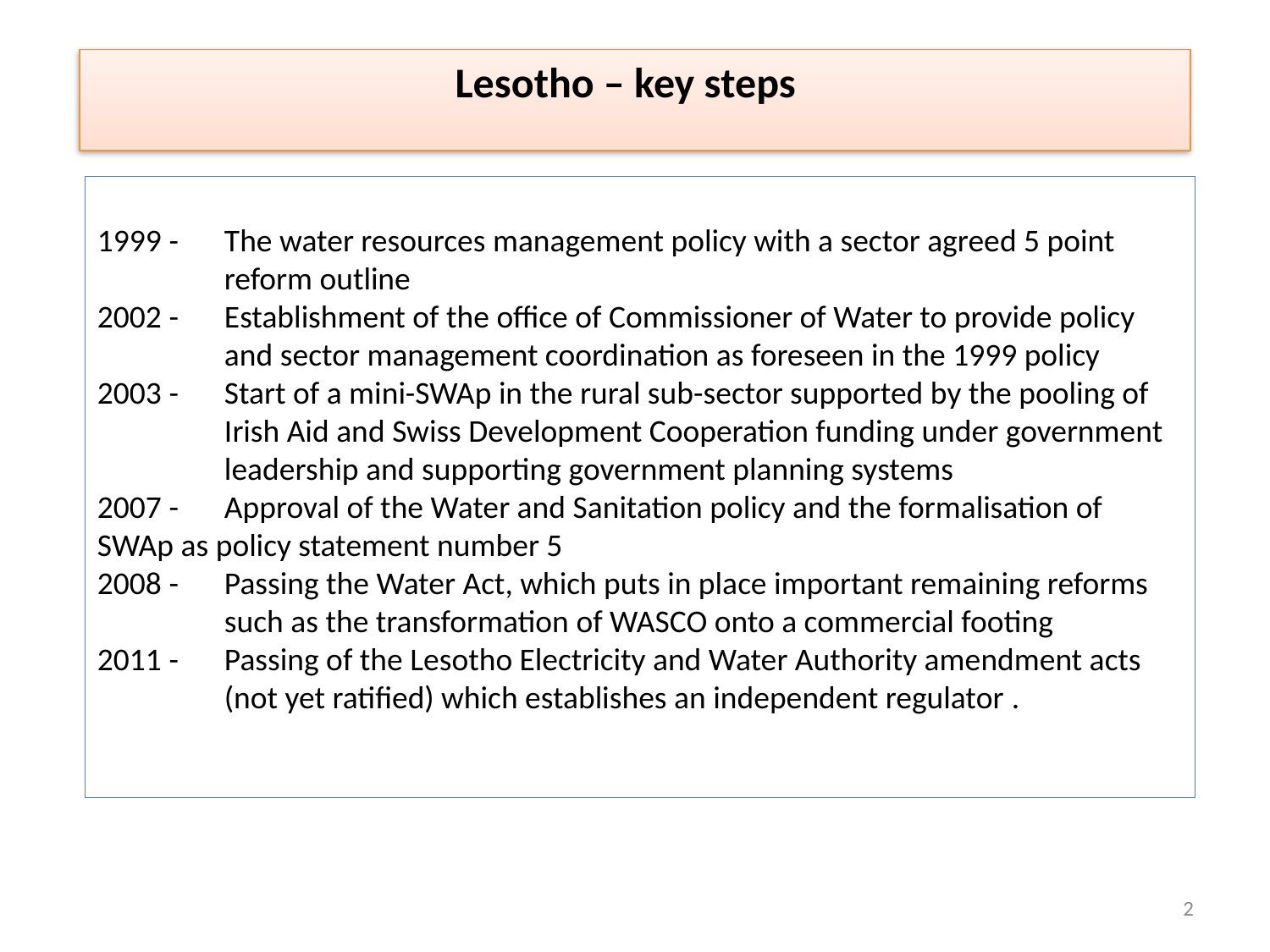

Lesotho – key steps

1999 - 	The water resources management policy with a sector agreed 5 point 	reform outline
2002 - 	Establishment of the office of Commissioner of Water to provide policy 	and sector management coordination as foreseen in the 1999 policy
2003 - 	Start of a mini-SWAp in the rural sub-sector supported by the pooling of 	Irish Aid and Swiss Development Cooperation funding under government 	leadership and supporting government planning systems
2007 - 	Approval of the Water and Sanitation policy and the formalisation of 	SWAp as policy statement number 5
2008 - 	Passing the Water Act, which puts in place important remaining reforms 	such as the transformation of WASCO onto a commercial footing
2011 - 	Passing of the Lesotho Electricity and Water Authority amendment acts 	(not yet ratified) which establishes an independent regulator .

2